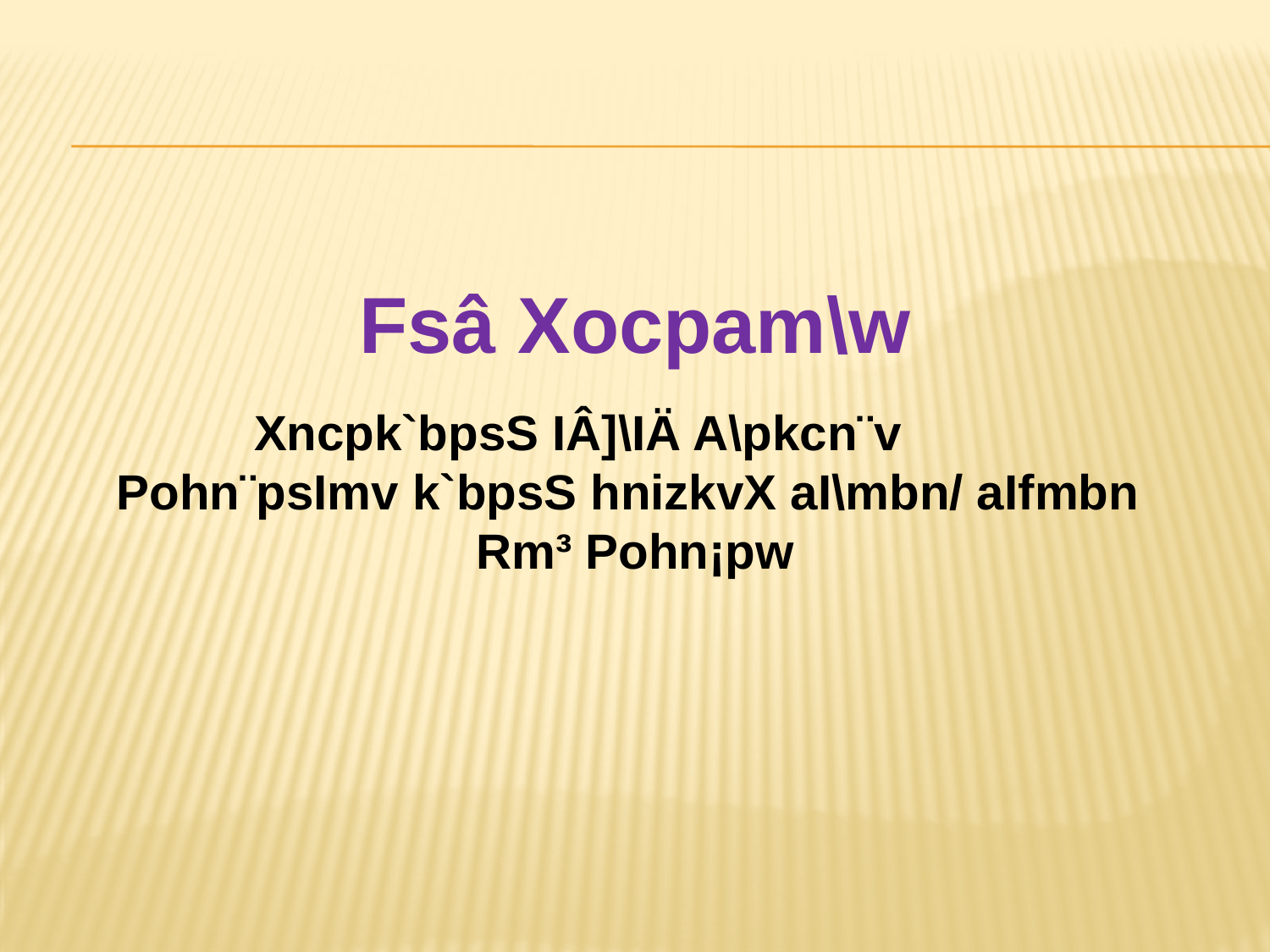

Fsâ Xocpam\w

Xncpk`bpsS IÂ]\IÄ A\pkcn¨v
Pohn¨psIm­v k`bpsS hnizkvX aI\mbn/ aIfmbn
Rm³ Pohn¡pw